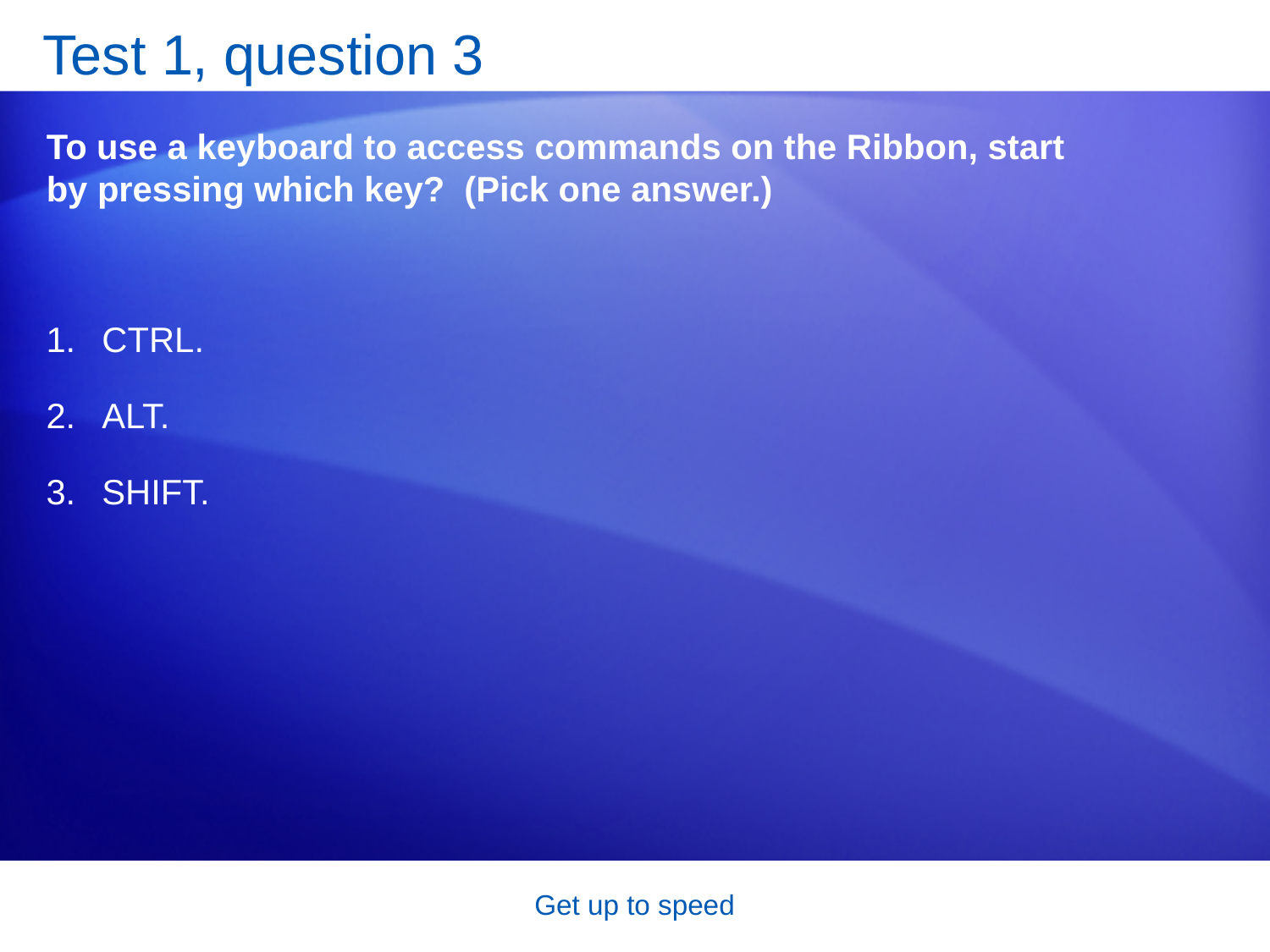

# Test 1, question 3
To use a keyboard to access commands on the Ribbon, start by pressing which key?  (Pick one answer.)
CTRL.
ALT.
SHIFT.
Get up to speed